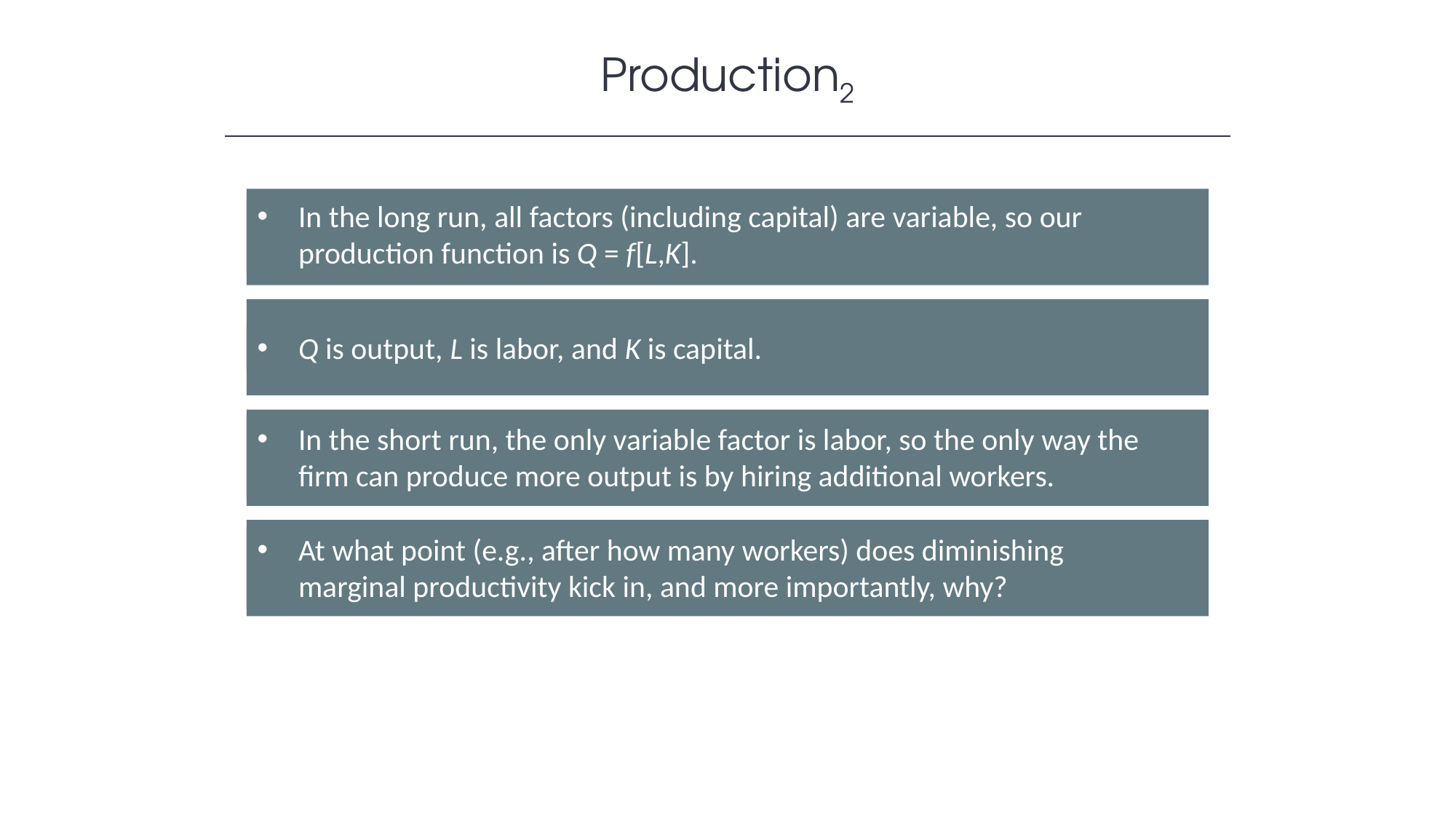

Production2

In the long run, all factors (including capital) are variable, so our production function is Q = f[L,K].

Q is output, L is labor, and K is capital.

In the short run, the only variable factor is labor, so the only way the firm can produce more output is by hiring additional workers.

At what point (e.g., after how many workers) does diminishing marginal productivity kick in, and more importantly, why?